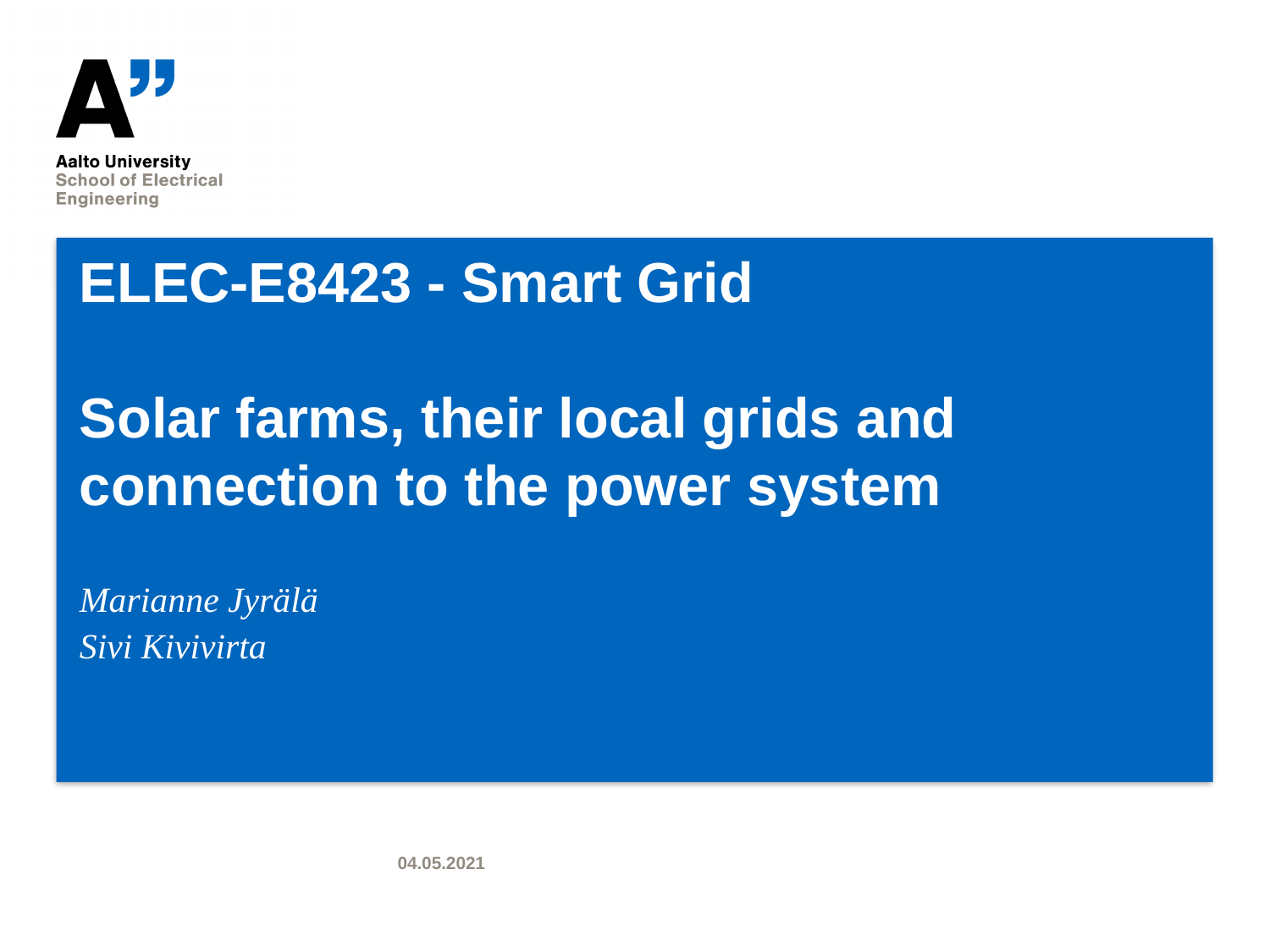

# ELEC-E8423 - Smart Grid Solar farms, their local grids and connection to the power system
Marianne Jyrälä
Sivi Kivivirta

04.05.2021